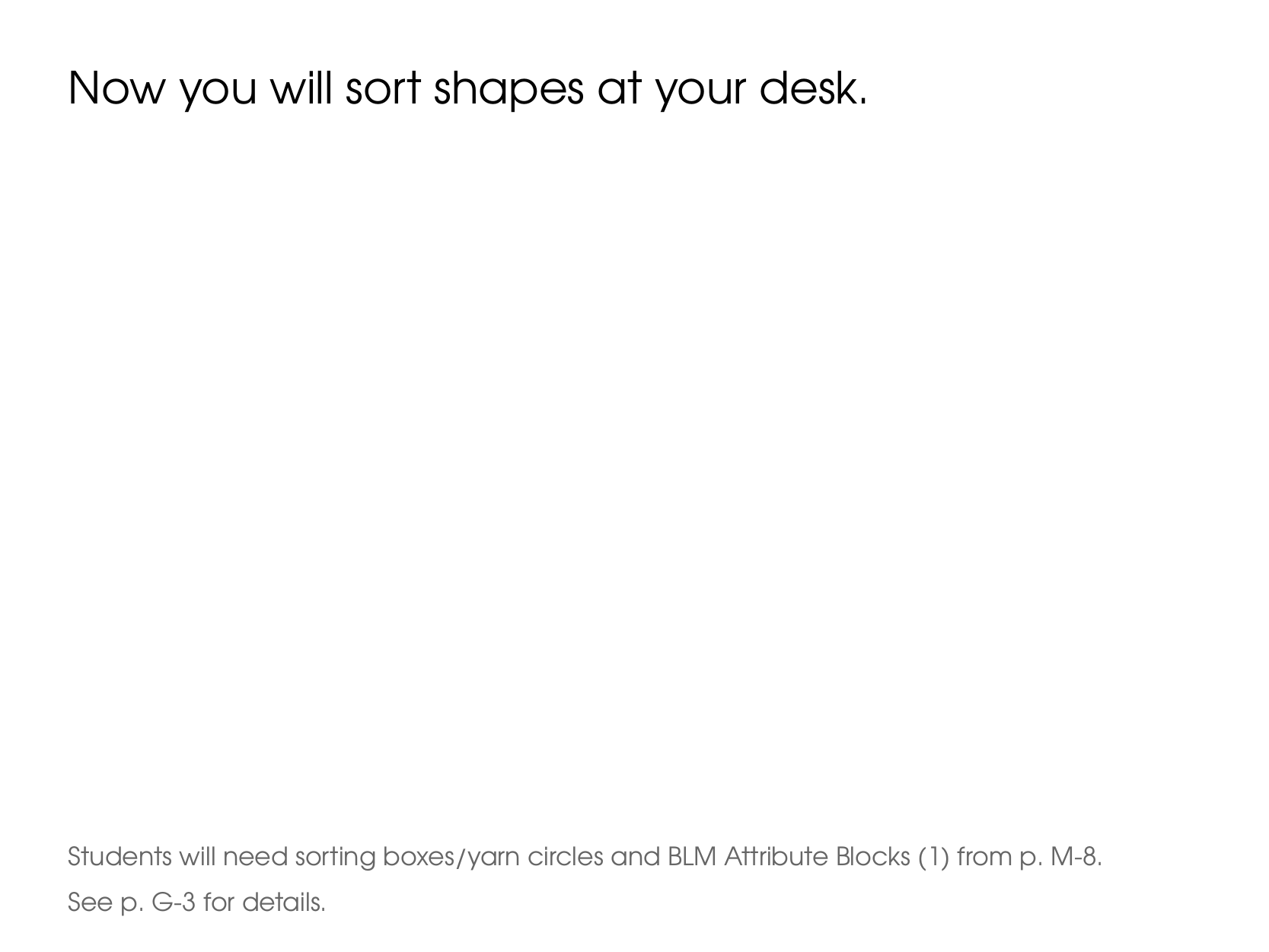

Now you will sort shapes at your desk.
Students will need sorting boxes/yarn circles and BLM Attribute Blocks (1) from p. M-8.
See p. G-3 for details.